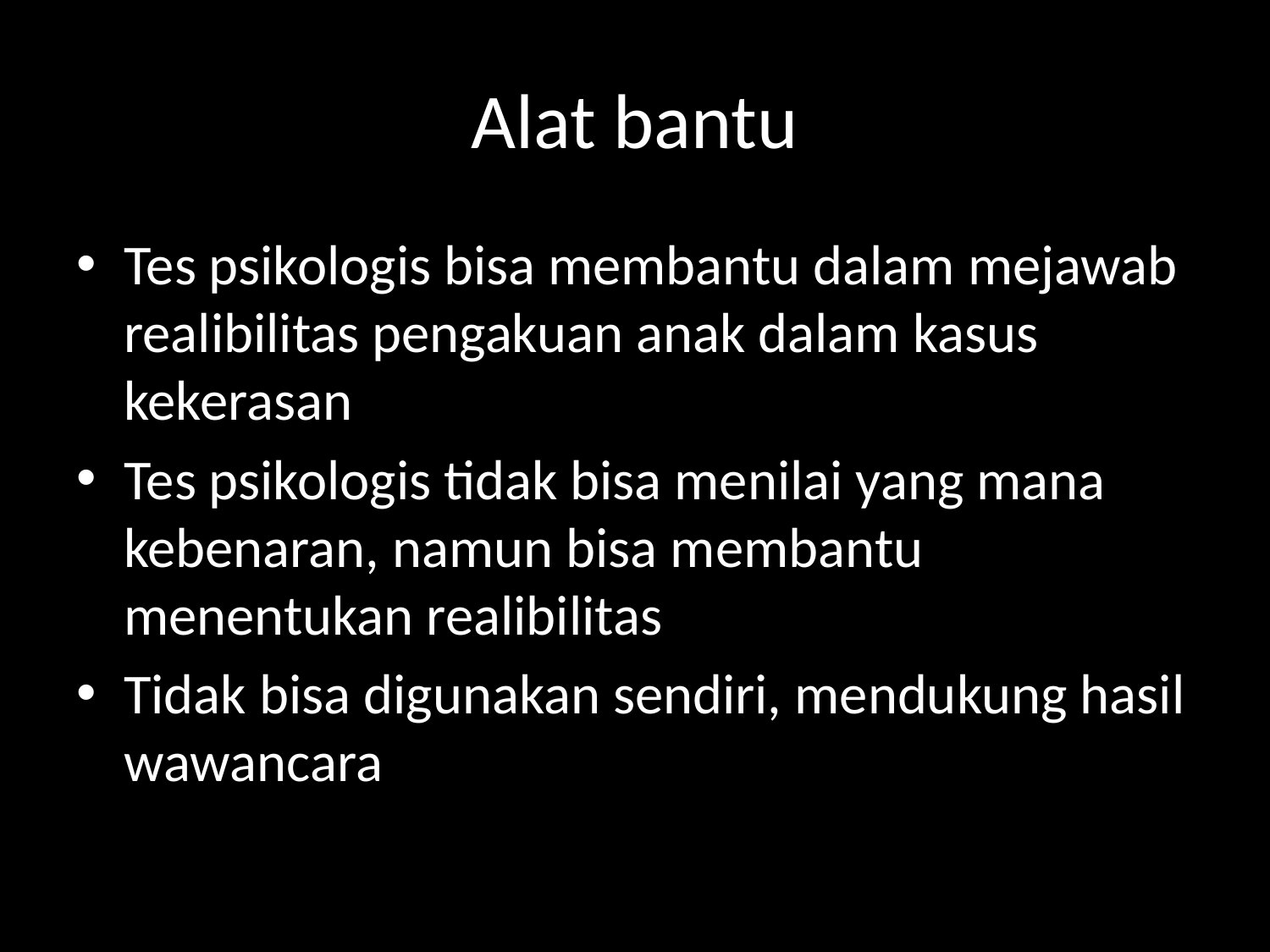

# Alat bantu
Tes psikologis bisa membantu dalam mejawab realibilitas pengakuan anak dalam kasus kekerasan
Tes psikologis tidak bisa menilai yang mana kebenaran, namun bisa membantu menentukan realibilitas
Tidak bisa digunakan sendiri, mendukung hasil wawancara